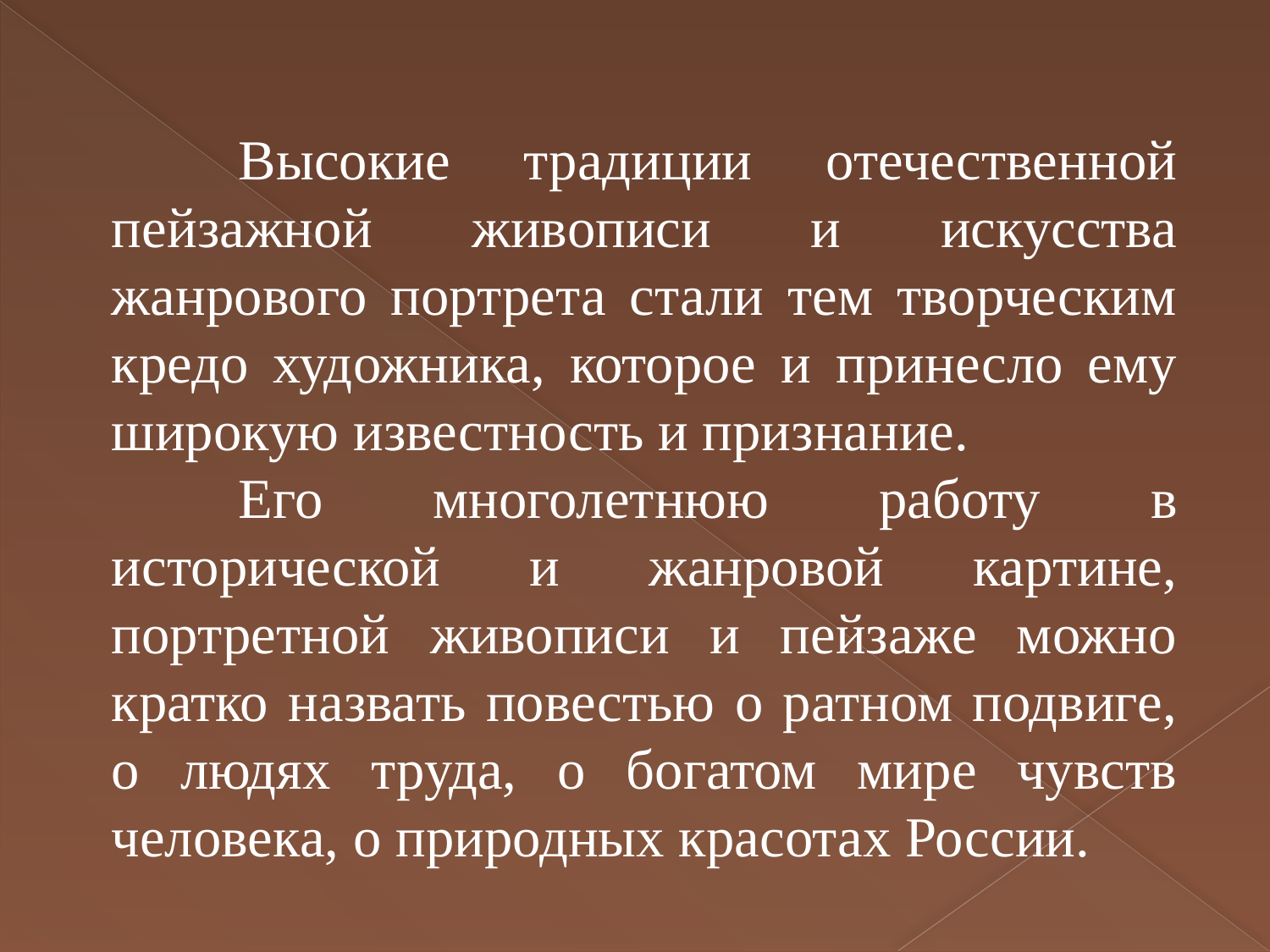

Высокие традиции отечественной пейзажной живописи и искусства жанрового портрета стали тем творческим кредо художника, которое и принесло ему широкую известность и признание.
	Его многолетнюю работу в исторической и жанровой картине, портретной живописи и пейзаже можно кратко назвать повестью о ратном подвиге, о людях труда, о богатом мире чувств человека, о природных красотах России.